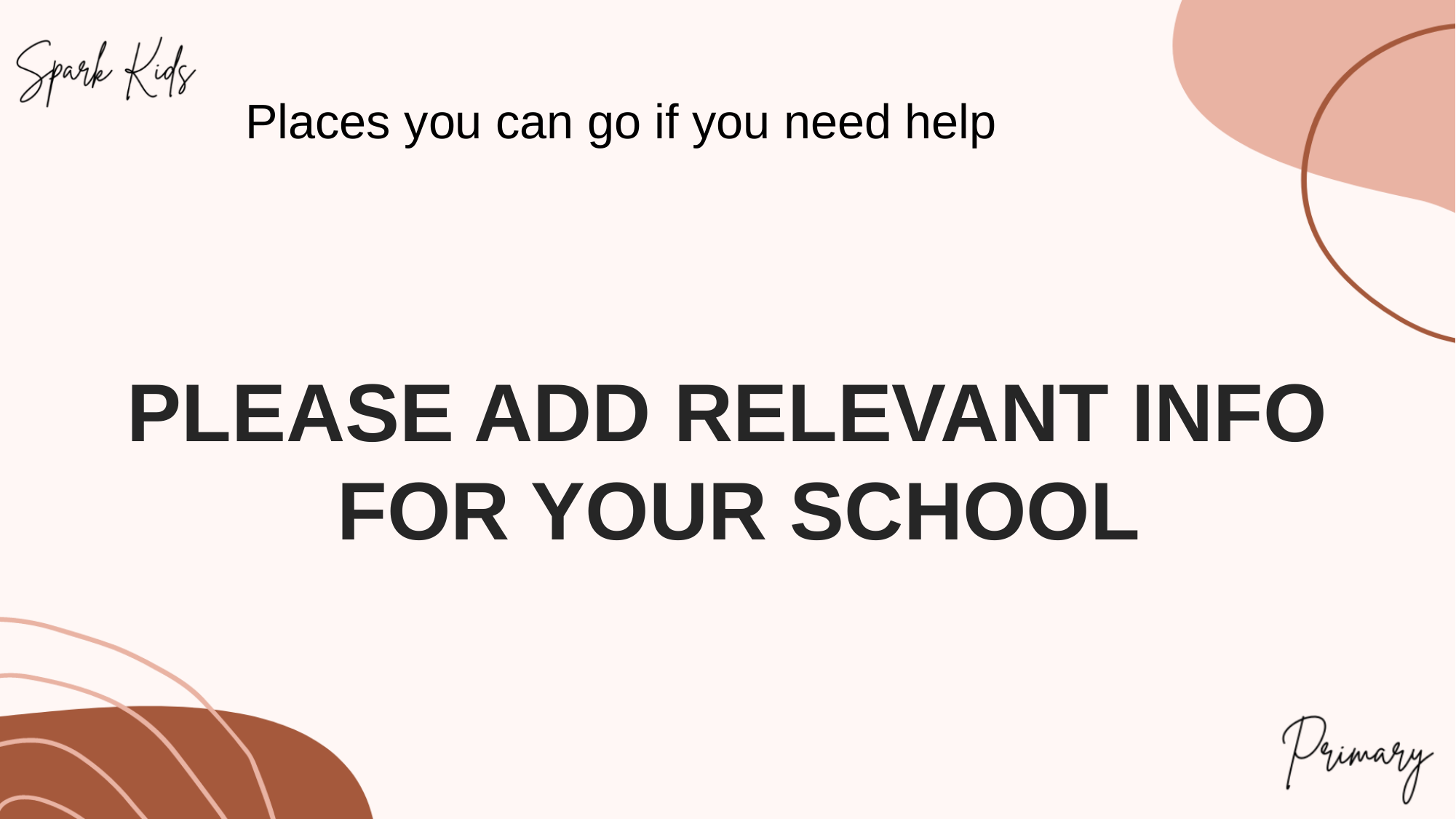

# Places you can go if you need help
PLEASE ADD RELEVANT INFO
 FOR YOUR SCHOOL